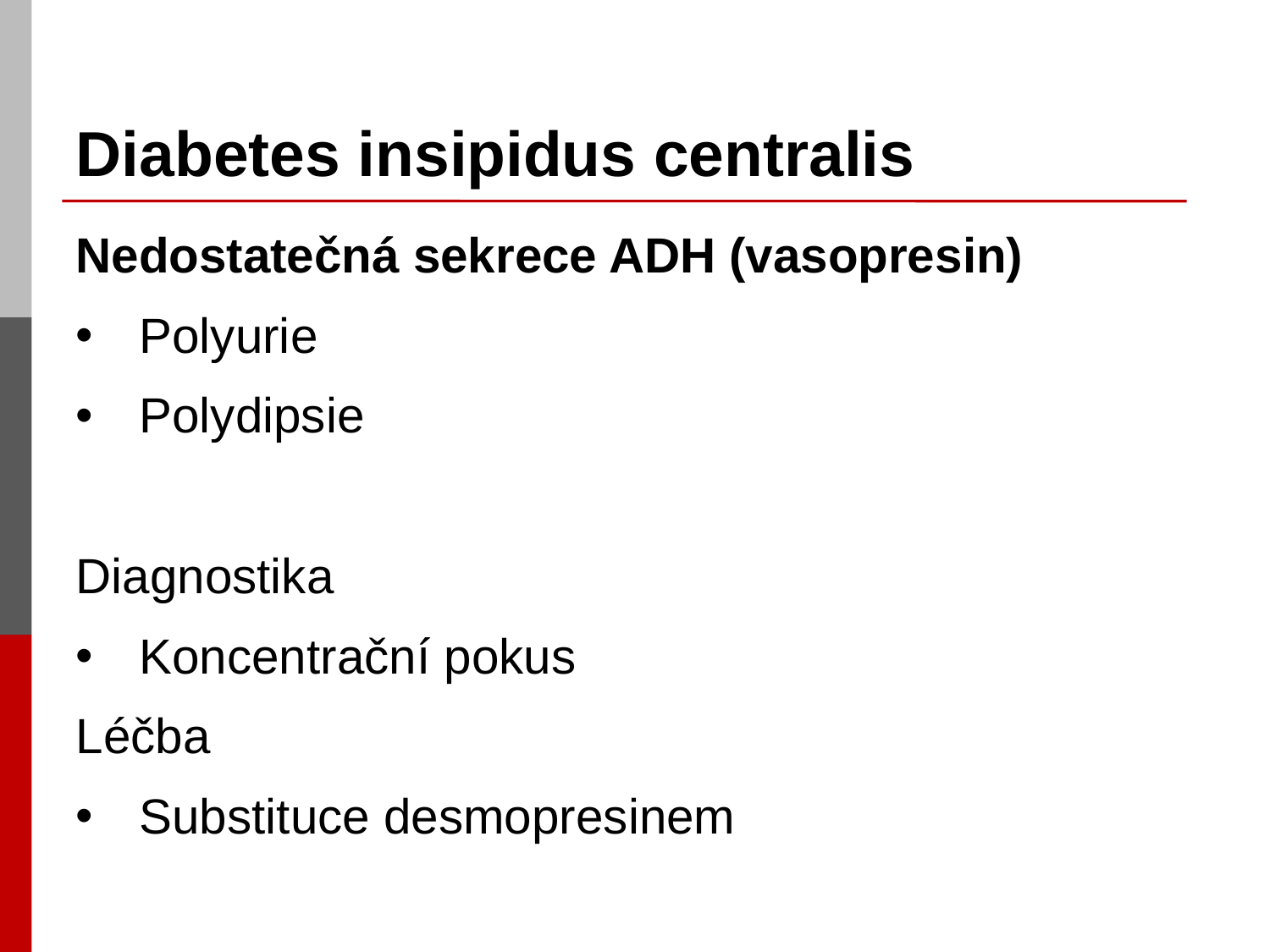

# Diabetes insipidus centralis
Nedostatečná sekrece ADH (vasopresin)
Polyurie
Polydipsie

Diagnostika
Koncentrační pokus
Léčba
Substituce desmopresinem